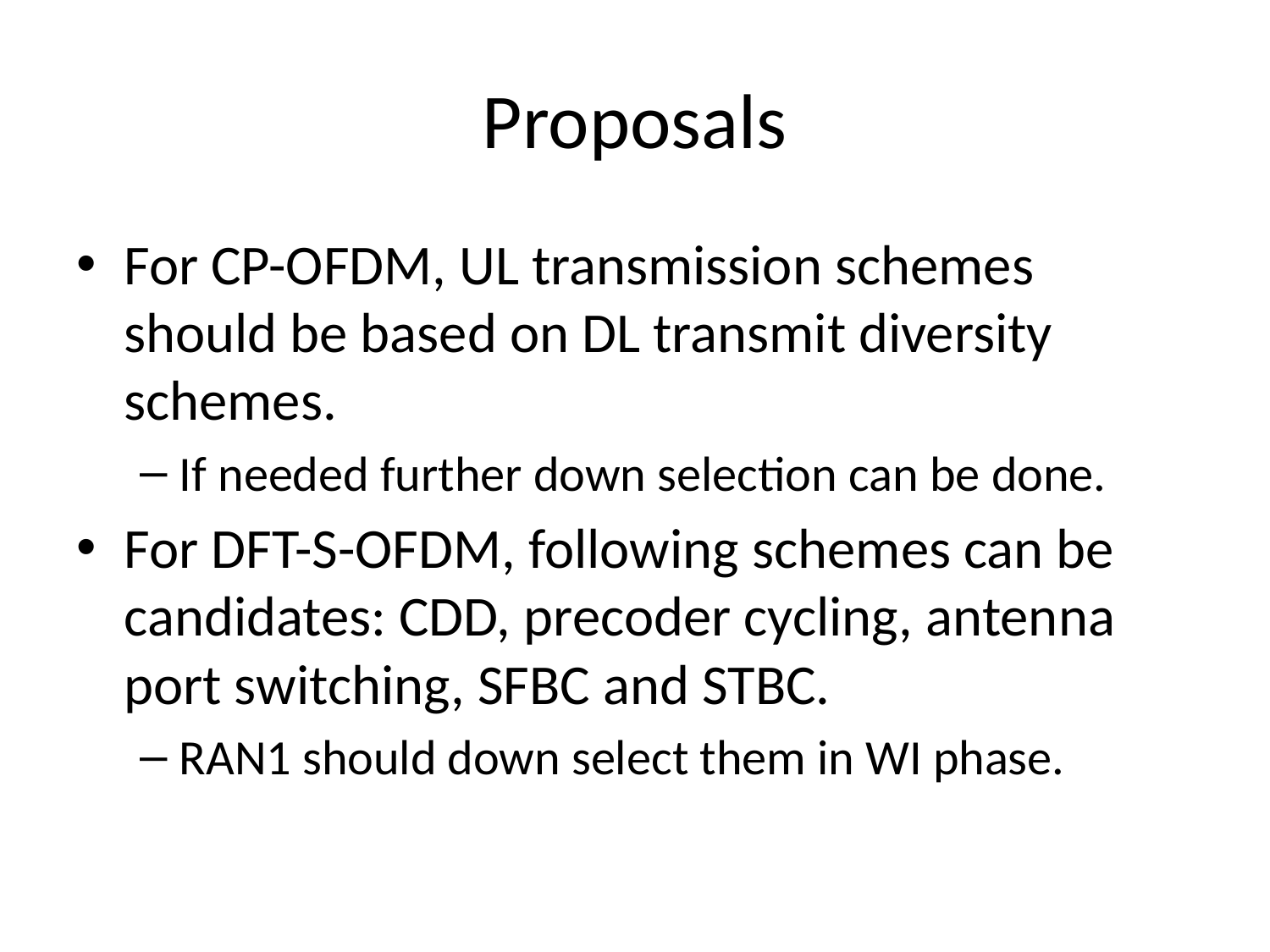

# Proposals
For CP-OFDM, UL transmission schemes should be based on DL transmit diversity schemes.
If needed further down selection can be done.
For DFT-S-OFDM, following schemes can be candidates: CDD, precoder cycling, antenna port switching, SFBC and STBC.
RAN1 should down select them in WI phase.